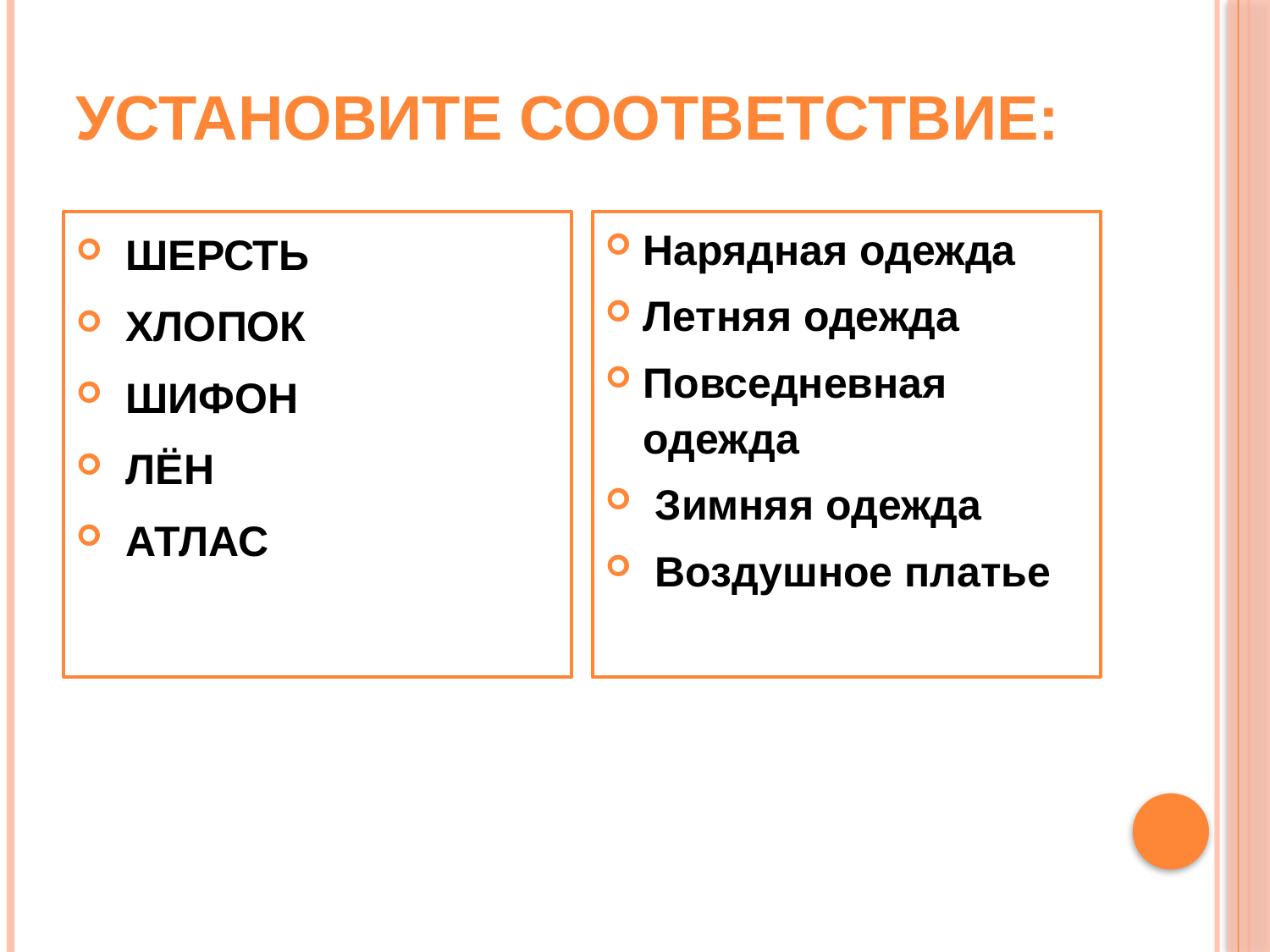

# Установите соответствие:
 Шерсть
 Хлопок
 Шифон
 Лён
 Атлас

Нарядная одежда
Летняя одежда
Повседневная одежда
 Зимняя одежда
 Воздушное платье